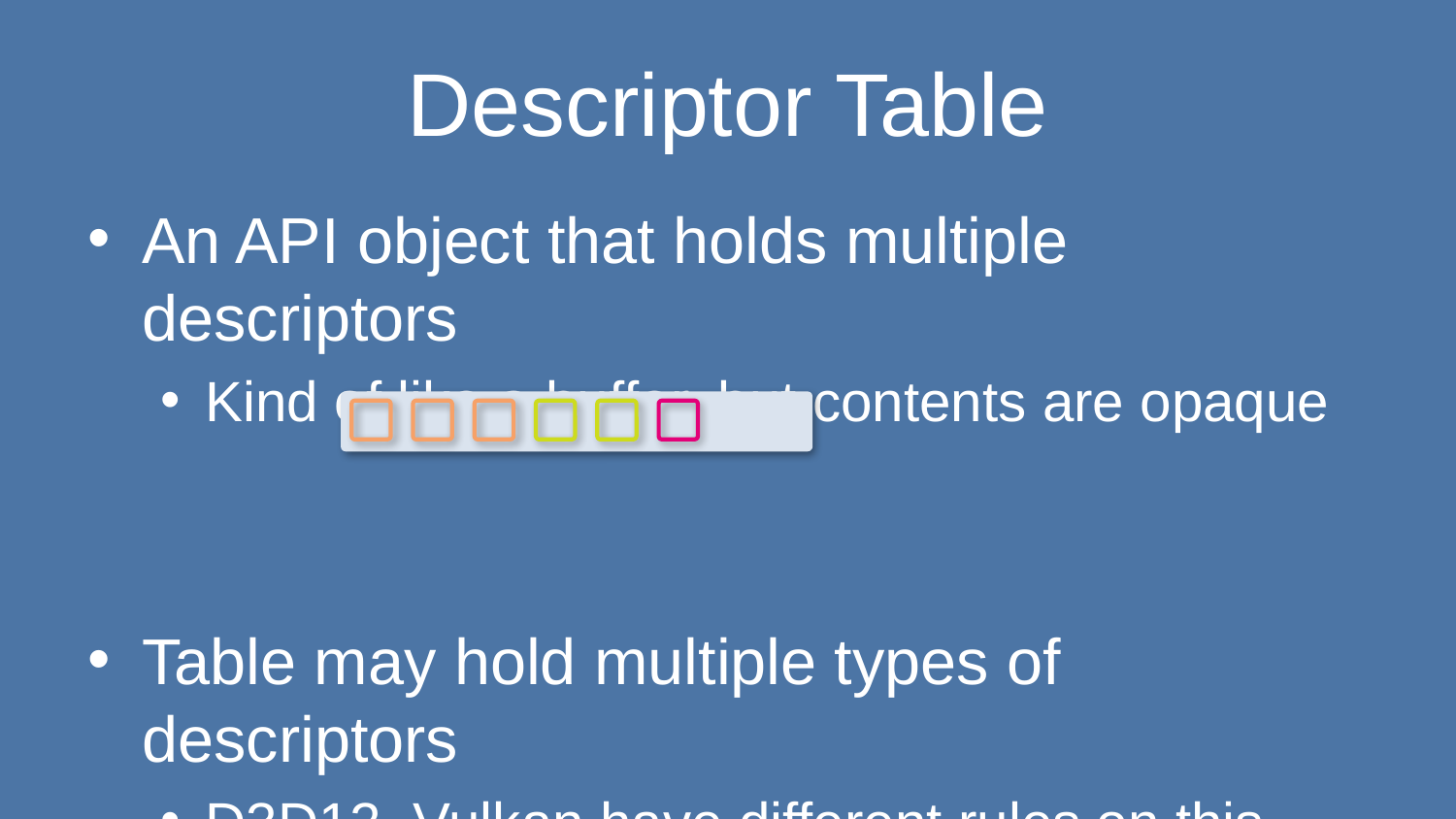

# Descriptor Table
An API object that holds multiple descriptors
Kind of like a buffer, but contents are opaque

Table may hold multiple types of descriptors
D3D12, Vulkan have different rules on this